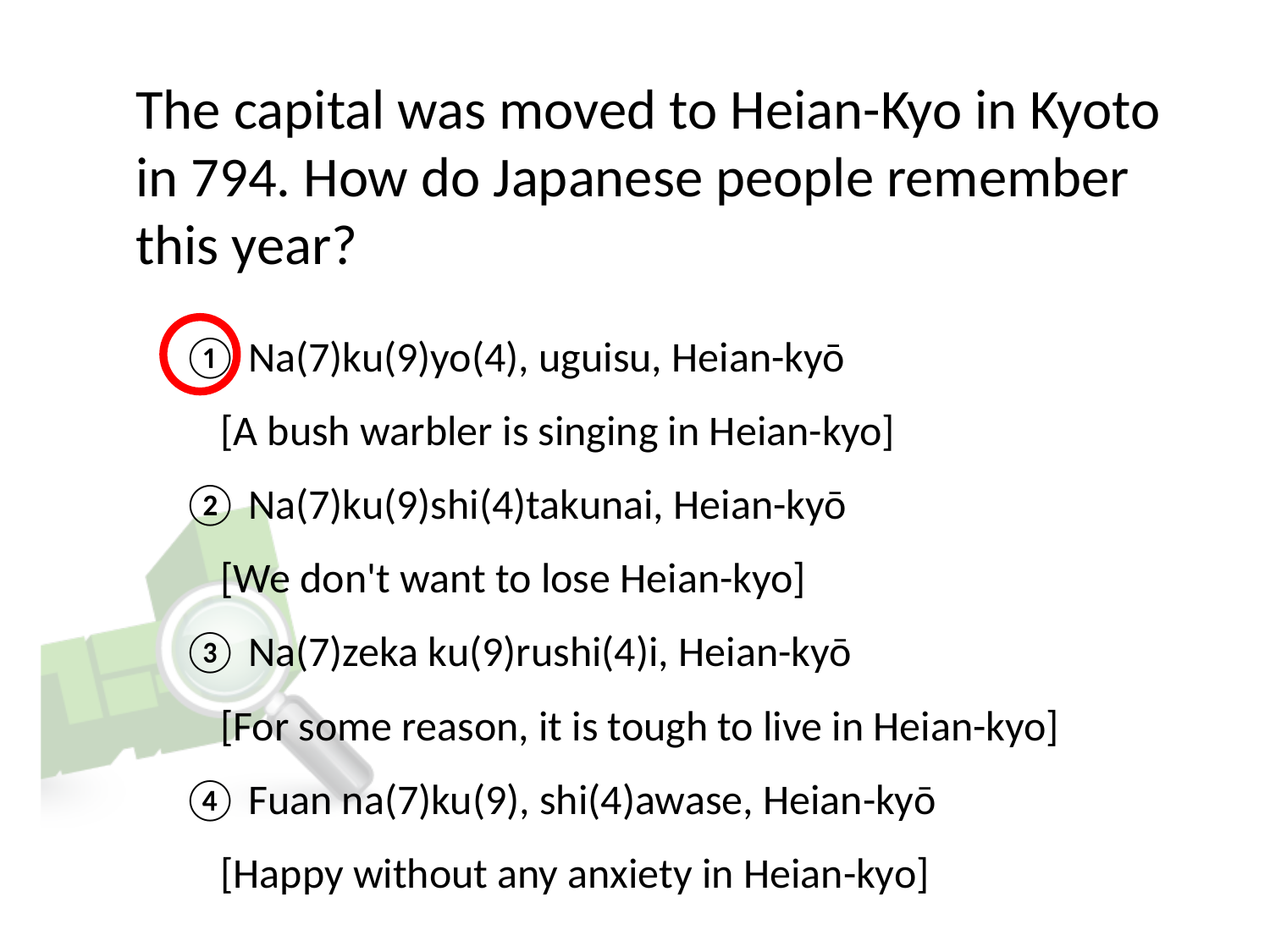

# The capital was moved to Heian-Kyo in Kyoto in 794. How do Japanese people remember this year?

① Na(7)ku(9)yo(4), uguisu, Heian-kyō
    [A bush warbler is singing in Heian-kyo]
② Na(7)ku(9)shi(4)takunai, Heian-kyō
    [We don't want to lose Heian-kyo]
③ Na(7)zeka ku(9)rushi(4)i, Heian-kyō
    [For some reason, it is tough to live in Heian-kyo]
④ Fuan na(7)ku(9), shi(4)awase, Heian-kyō
    [Happy without any anxiety in Heian-kyo]